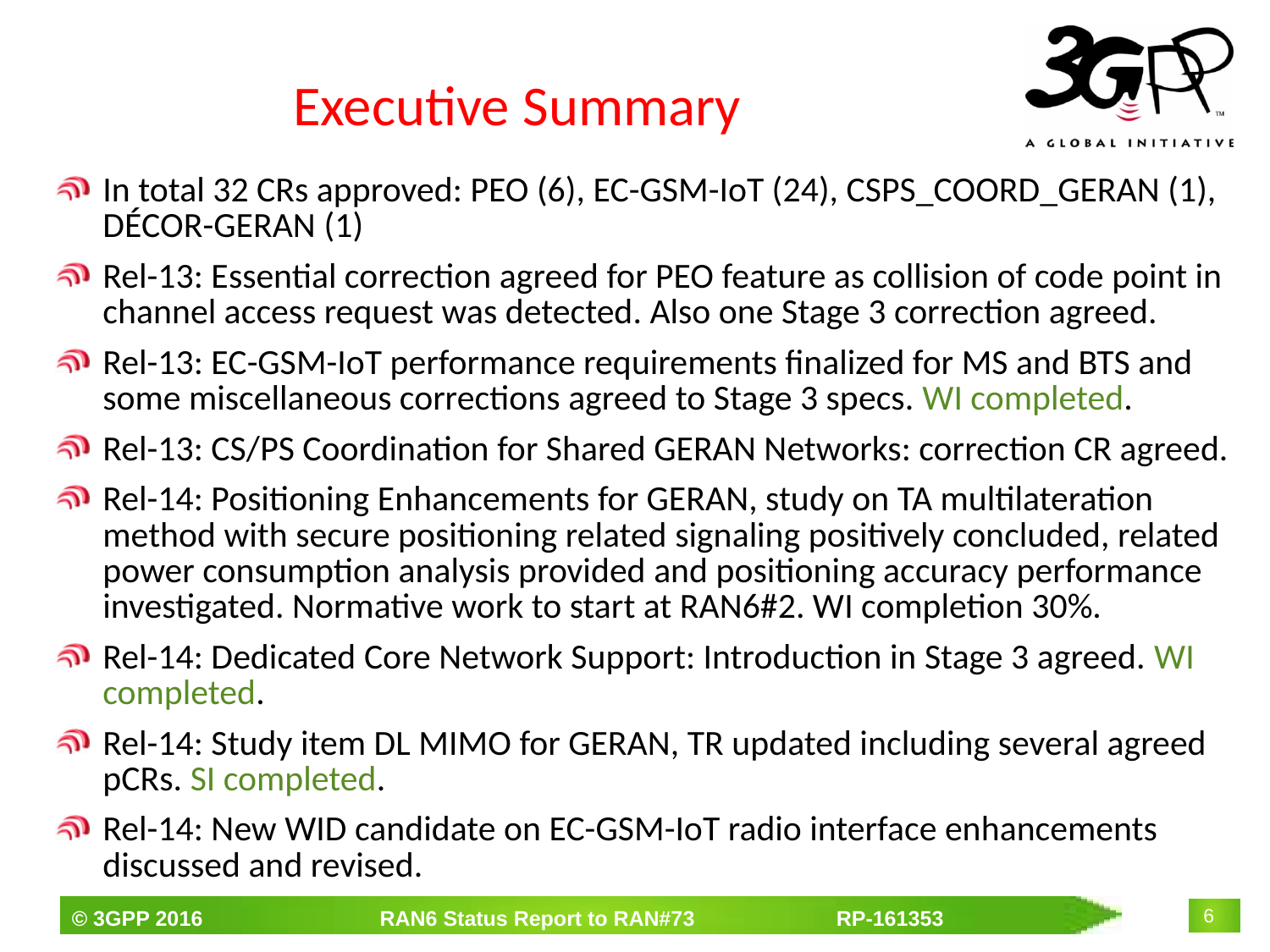

# Executive Summary
In total 32 CRs approved: PEO (6), EC-GSM-IoT (24), CSPS_COORD_GERAN (1), DÉCOR-GERAN (1)

Rel-13: Essential correction agreed for PEO feature as collision of code point in channel access request was detected. Also one Stage 3 correction agreed.

Rel-13: EC-GSM-IoT performance requirements finalized for MS and BTS and some miscellaneous corrections agreed to Stage 3 specs. WI completed.

Rel-13: CS/PS Coordination for Shared GERAN Networks: correction CR agreed.

Rel-14: Positioning Enhancements for GERAN, study on TA multilateration method with secure positioning related signaling positively concluded, related power consumption analysis provided and positioning accuracy performance investigated. Normative work to start at RAN6#2. WI completion 30%.

Rel-14: Dedicated Core Network Support: Introduction in Stage 3 agreed. WI completed.

Rel-14: Study item DL MIMO for GERAN, TR updated including several agreed pCRs. SI completed.

Rel-14: New WID candidate on EC-GSM-IoT radio interface enhancements discussed and revised.